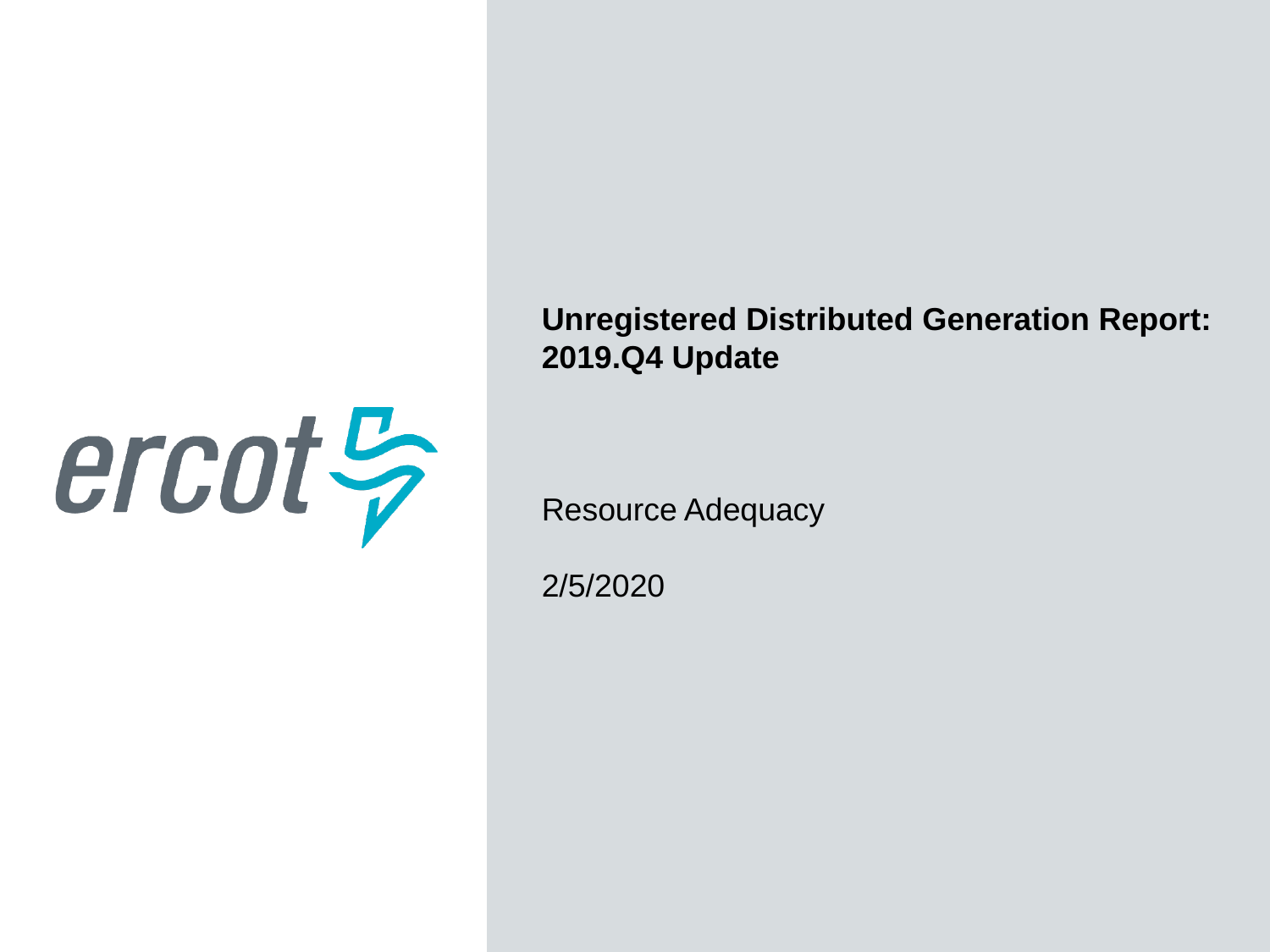

Unregistered Distributed Generation Report:
2019.Q4 Update

Resource Adequacy

2/5/2020